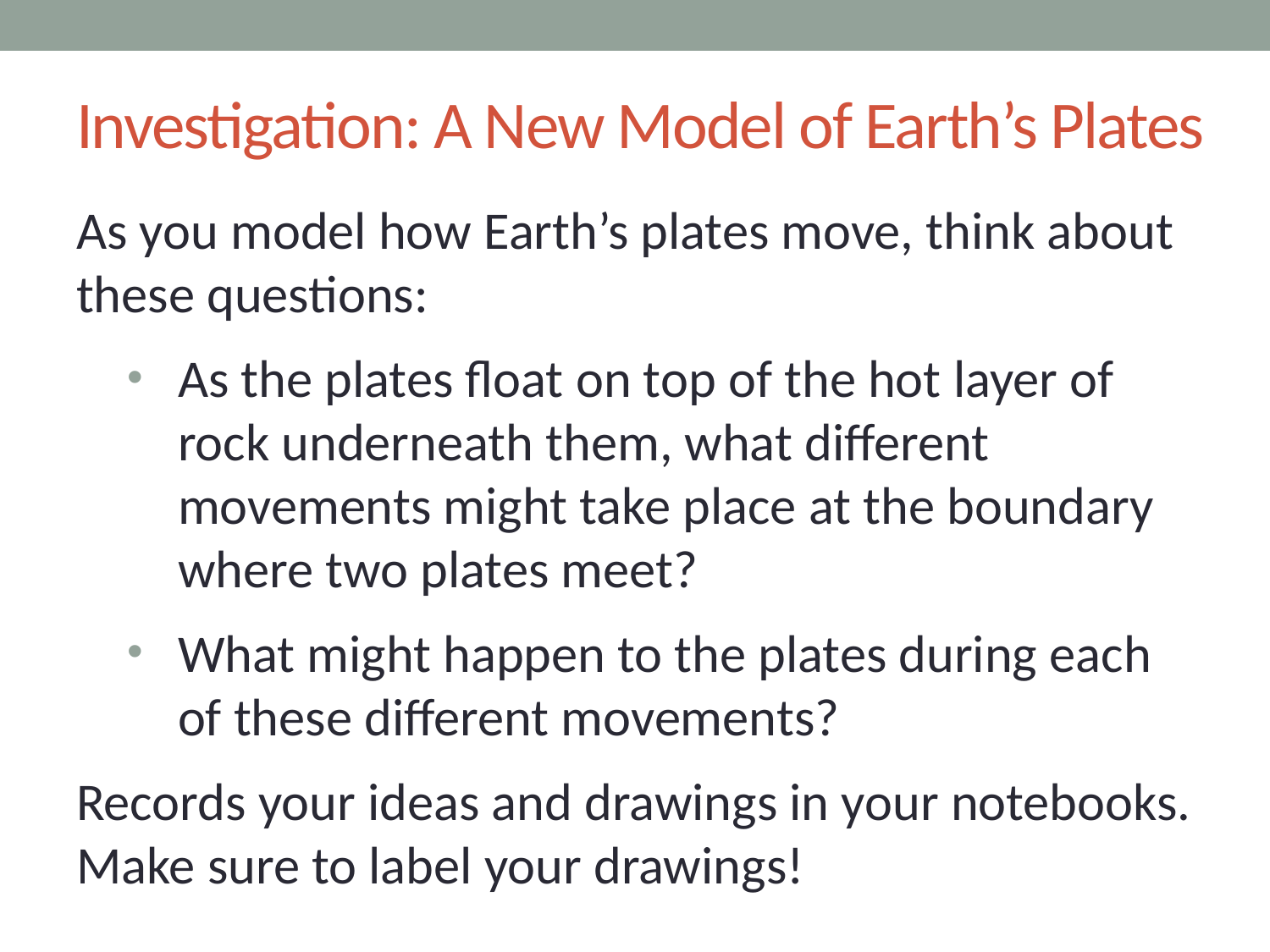

# Investigation: A New Model of Earth’s Plates
As you model how Earth’s plates move, think about these questions:
As the plates float on top of the hot layer of rock underneath them, what different movements might take place at the boundary where two plates meet?
What might happen to the plates during each of these different movements?
Records your ideas and drawings in your notebooks. Make sure to label your drawings!